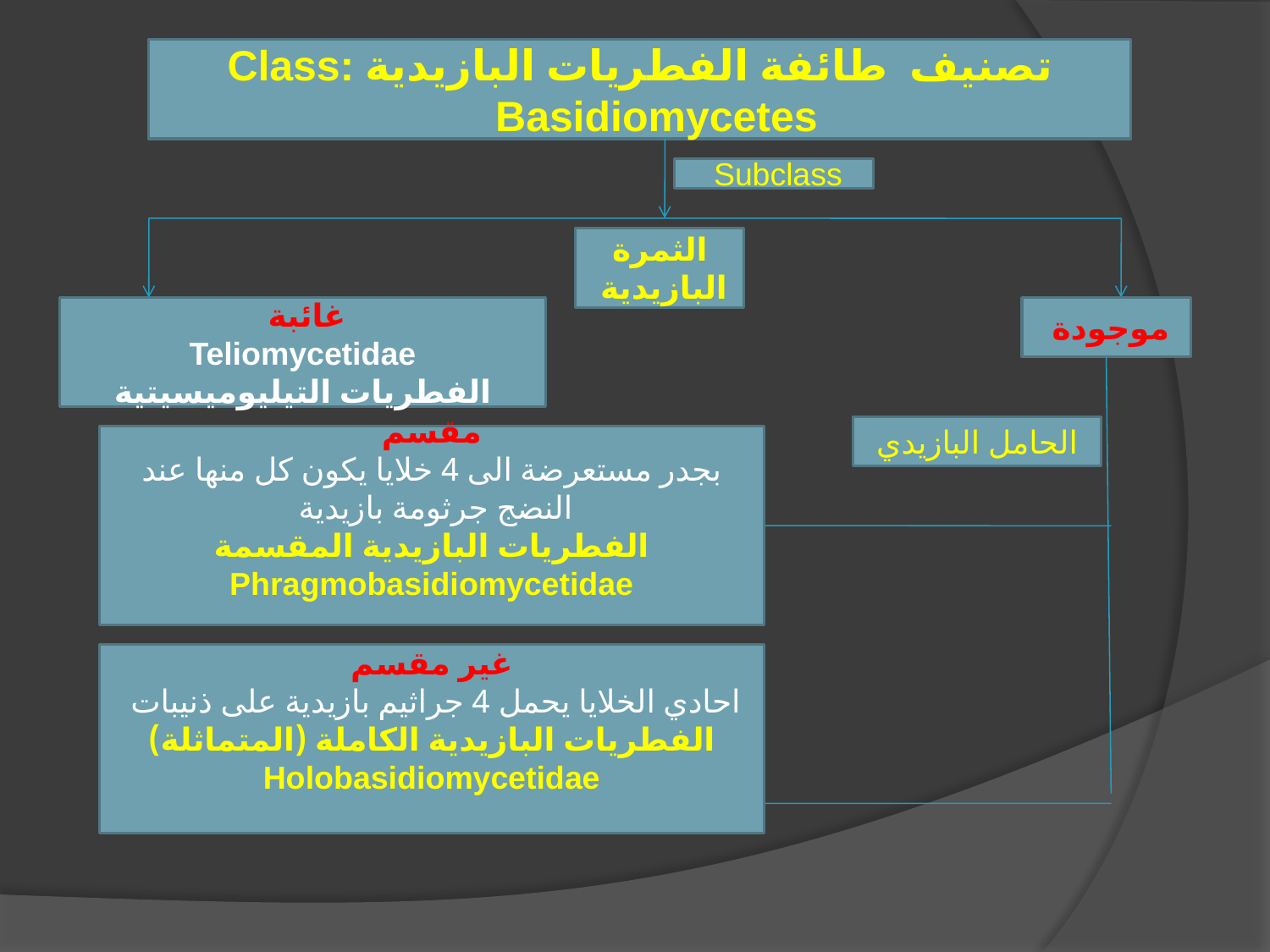

تصنيف  طائفة الفطريات البازيدية Class: Basidiomycetes
Subclass
الثمرة البازيدية
غائبة
Teliomycetidae
الفطريات التيليوميسيتية
موجودة
الحامل البازيدي
مقسم
بجدر مستعرضة الى 4 خلايا يكون كل منها عند النضج جرثومة بازيدية
الفطريات البازيدية المقسمة Phragmobasidiomycetidae

غير مقسم
احادي الخلايا يحمل 4 جراثيم بازيدية على ذنيبات
الفطريات البازيدية الكاملة (المتماثلة) Holobasidiomycetidae